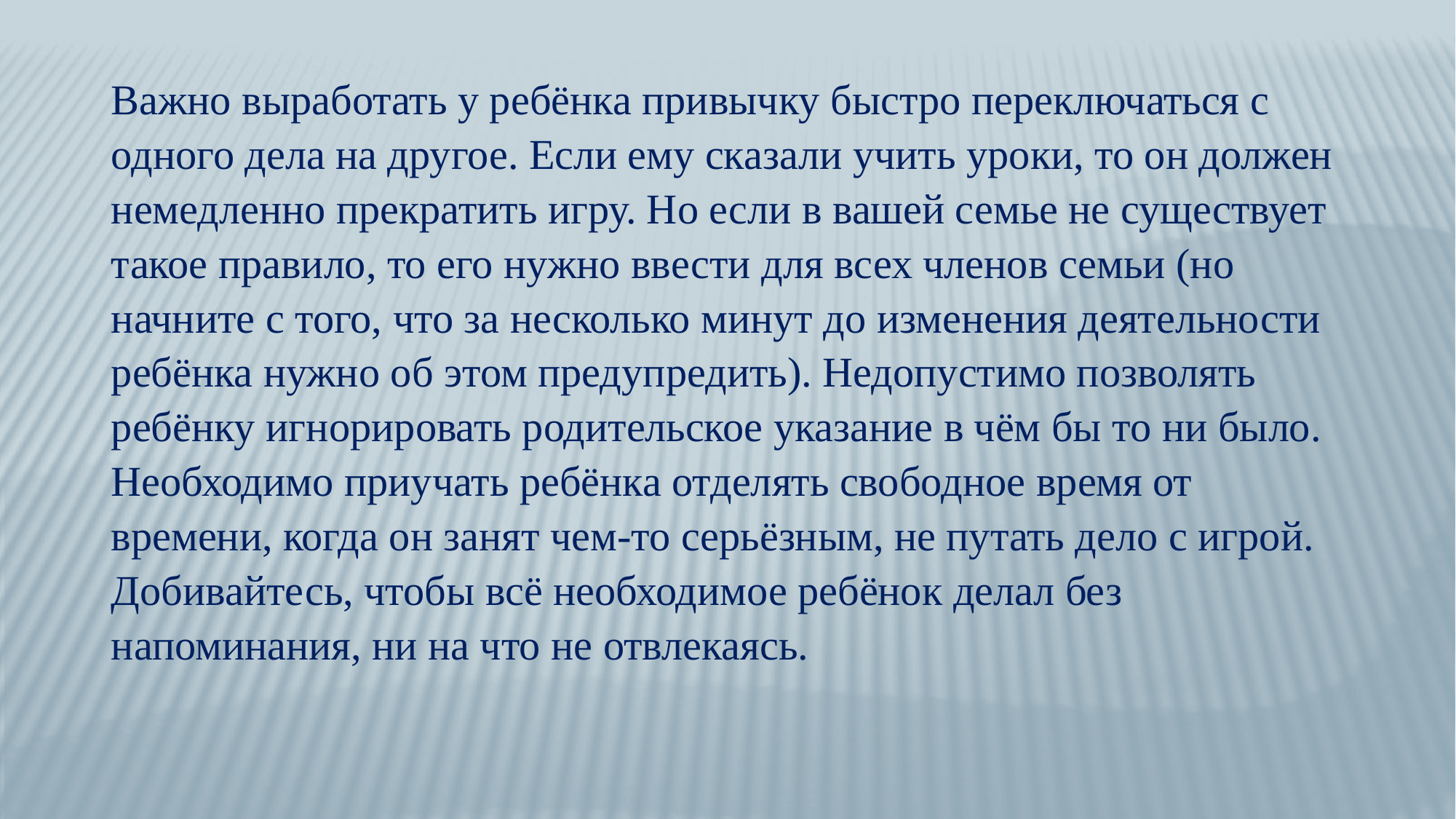

Важно выработать у ребёнка привычку быстро переключаться с одного дела на другое. Если ему сказали учить уроки, то он должен немедленно прекратить игру. Но если в вашей семье не существует такое правило, то его нужно ввести для всех членов семьи (но начните с того, что за несколько минут до изменения деятельности ребёнка нужно об этом предупредить). Недопустимо позволять ребёнку игнорировать родительское указание в чём бы то ни было. Необходимо приучать ребёнка отделять свободное время от времени, когда он занят чем-то серьёзным, не путать дело с игрой. Добивайтесь, чтобы всё необходимое ребёнок делал без напоминания, ни на что не отвлекаясь.